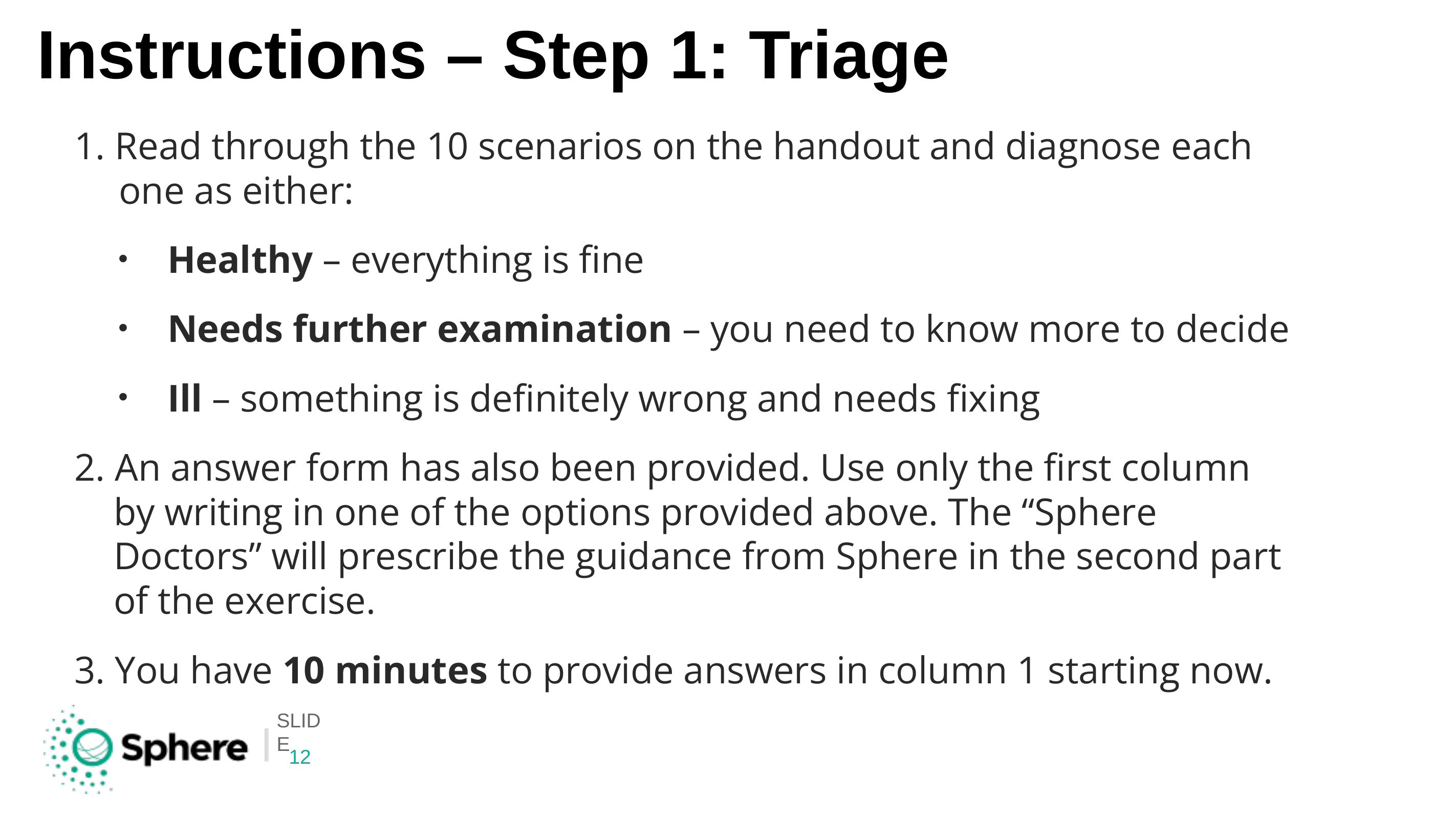

# Instructions – Step 1: Triage
1. Read through the 10 scenarios on the handout and diagnose each one as either:
Healthy – everything is fine
Needs further examination – you need to know more to decide
Ill – something is definitely wrong and needs fixing
2. An answer form has also been provided. Use only the first column by writing in one of the options provided above. The “Sphere Doctors” will prescribe the guidance from Sphere in the second part of the exercise.
3. You have 10 minutes to provide answers in column 1 starting now.
12